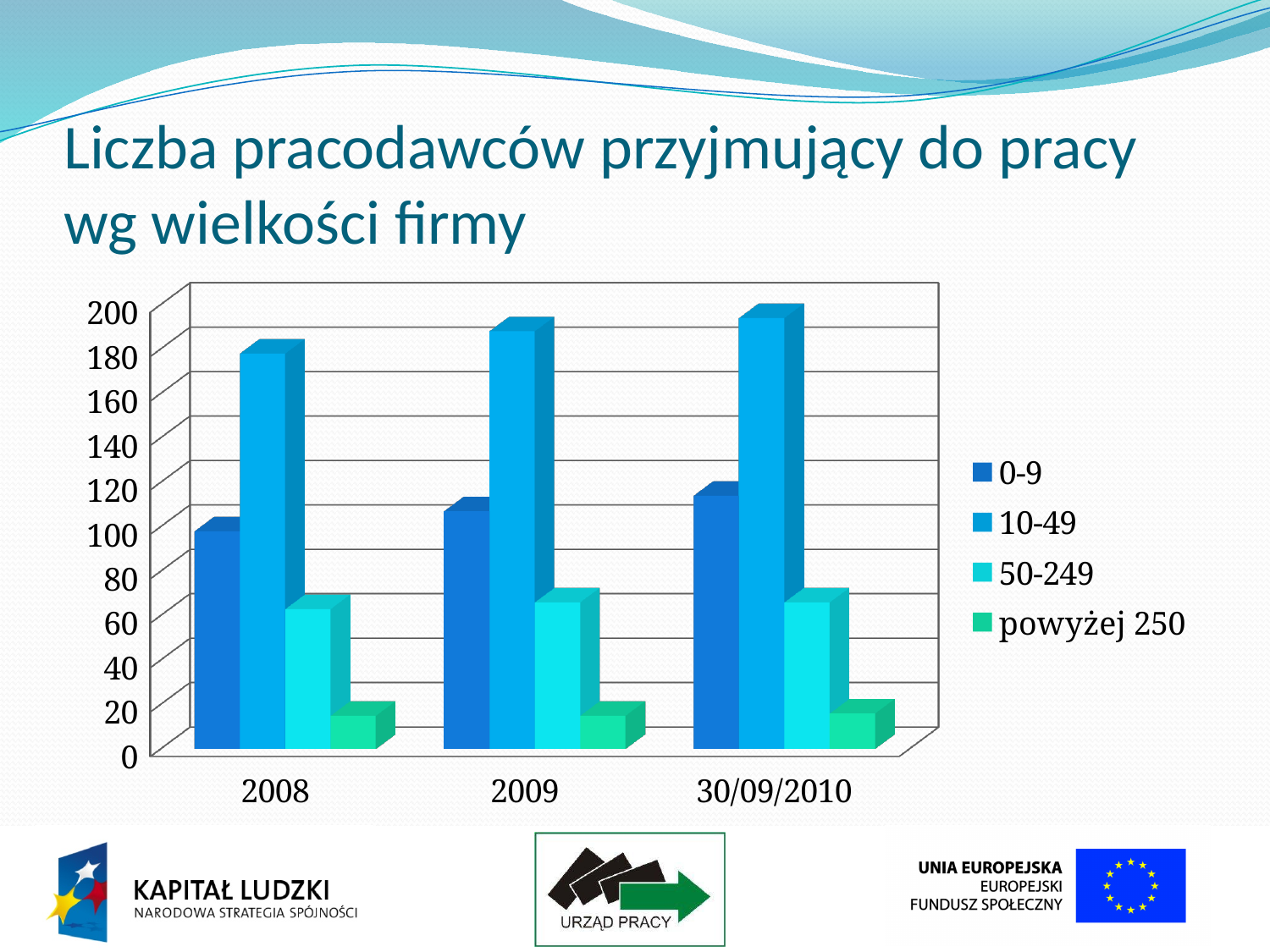

# Liczba pracodawców przyjmujący do pracy wg wielkości firmy

[unsupported chart]